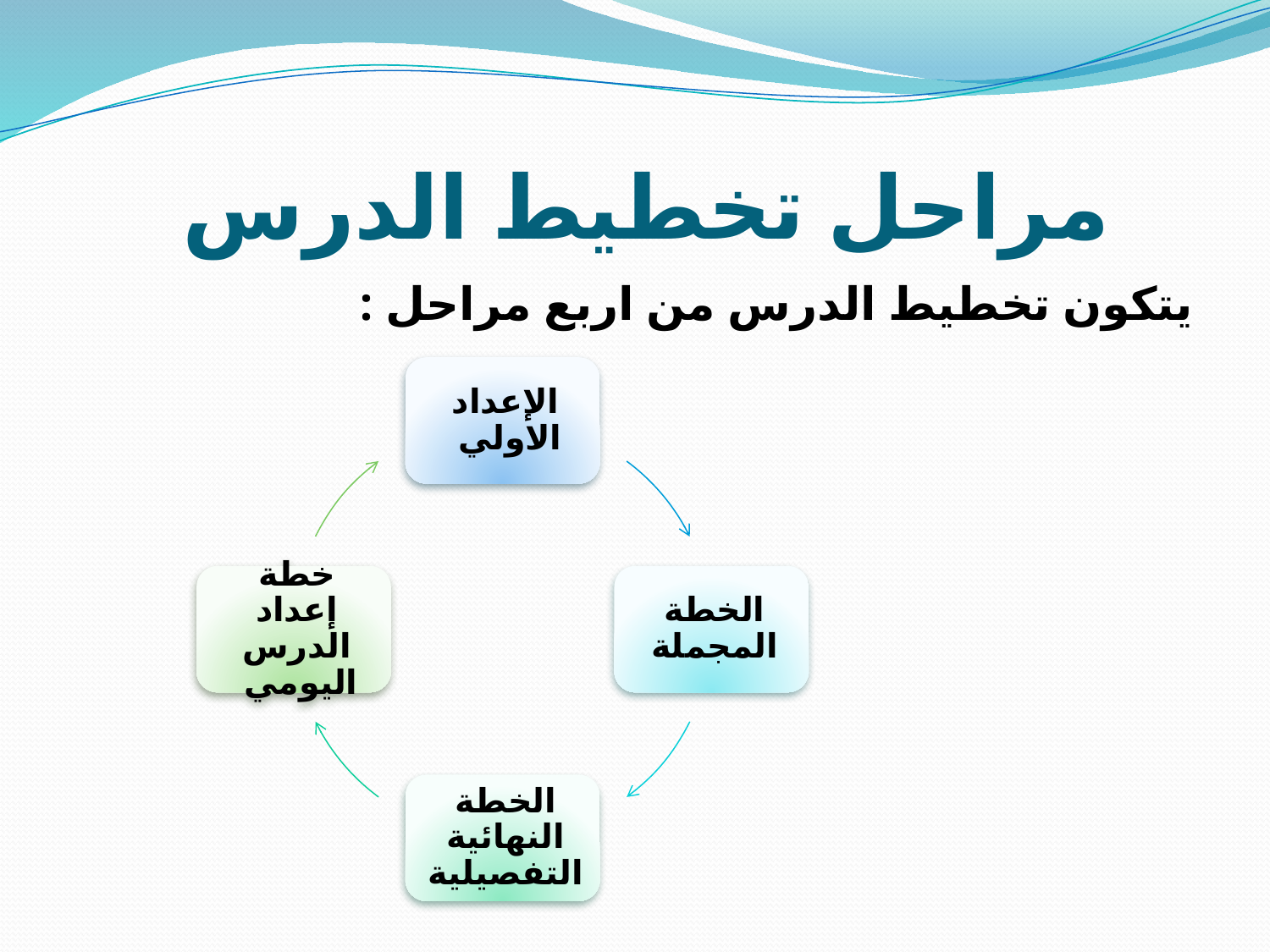

# مراحل تخطيط الدرس
يتكون تخطيط الدرس من اربع مراحل :

الإعداد الاولي
الخطة المجملة
الخطة النهائية التفصيلية
خطة إعداد الدرس اليومي